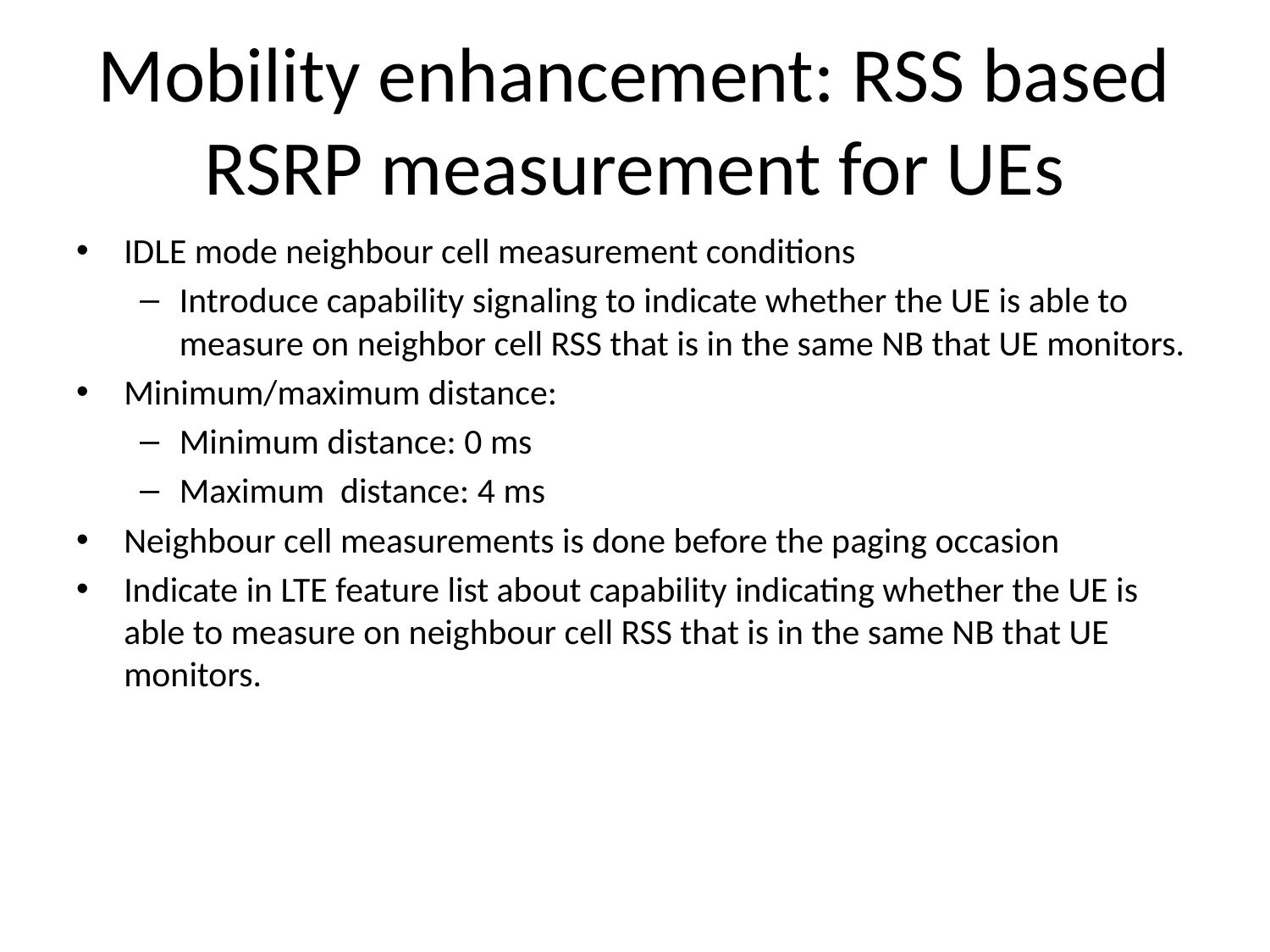

# Mobility enhancement: RSS based RSRP measurement for UEs
IDLE mode neighbour cell measurement conditions
Introduce capability signaling to indicate whether the UE is able to measure on neighbor cell RSS that is in the same NB that UE monitors.
Minimum/maximum distance:
Minimum distance: 0 ms
Maximum  distance: 4 ms
Neighbour cell measurements is done before the paging occasion
Indicate in LTE feature list about capability indicating whether the UE is able to measure on neighbour cell RSS that is in the same NB that UE monitors.